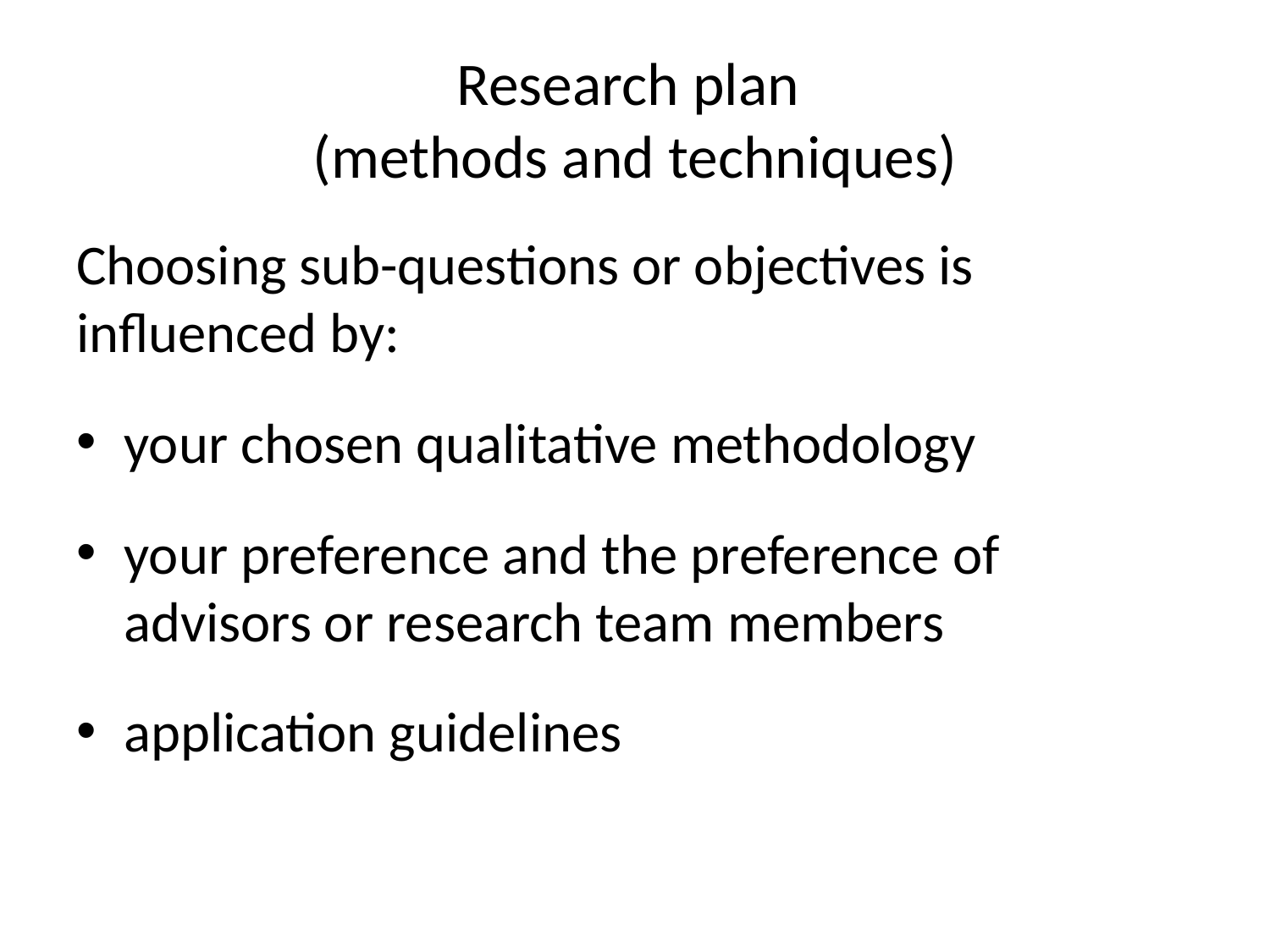

# Research plan (methods and techniques)
Choosing sub-questions or objectives is influenced by:
your chosen qualitative methodology
your preference and the preference of advisors or research team members
application guidelines